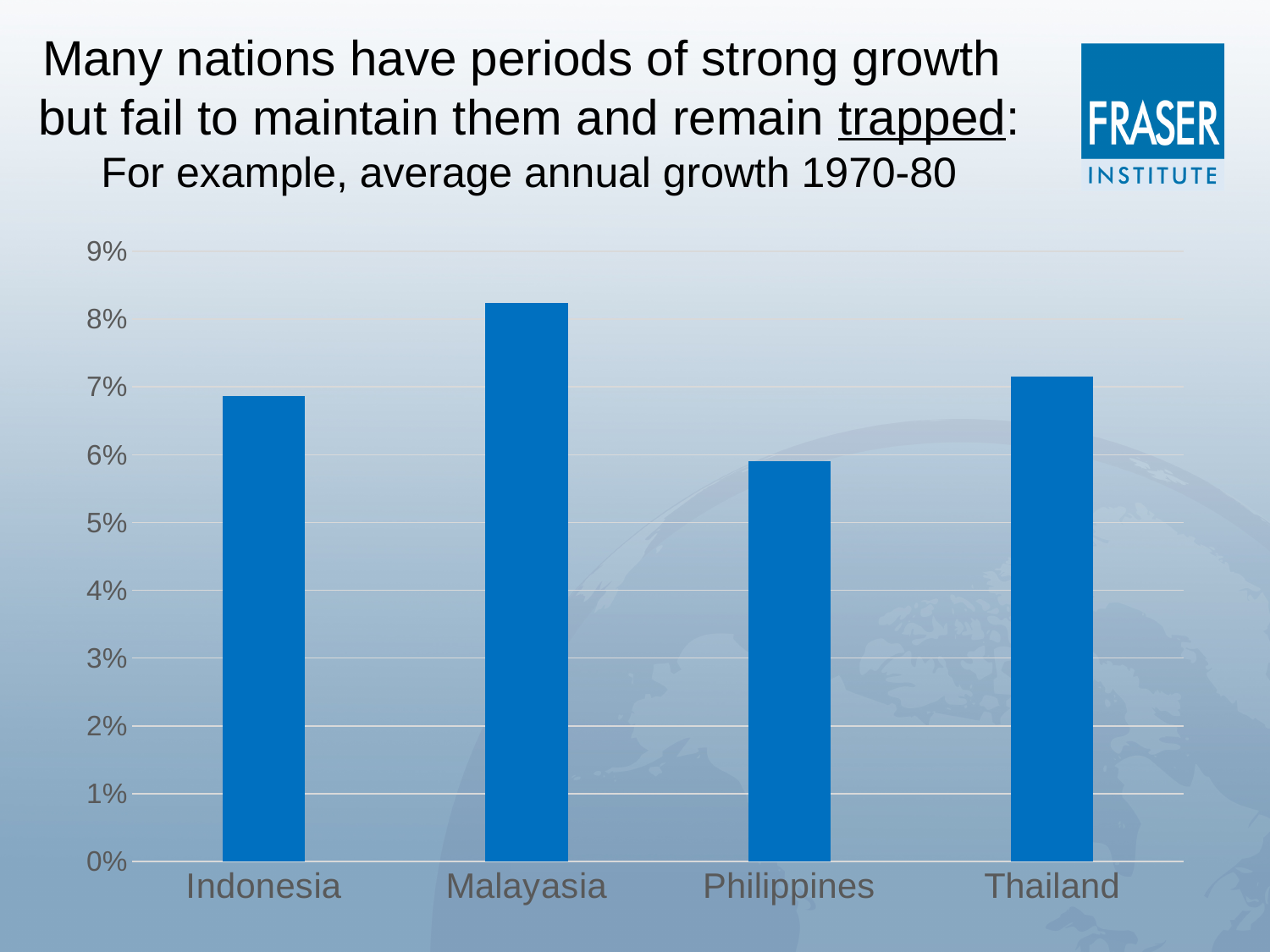

# Many nations have periods of strong growth but fail to maintain them and remain trapped: For example, average annual growth 1970-80

### Chart

| Category | Series 1 |
|---|---|
| Indonesia | 0.0687 |
| Malayasia | 0.0824 |
| Philippines | 0.059 |
| Thailand | 0.07156 |